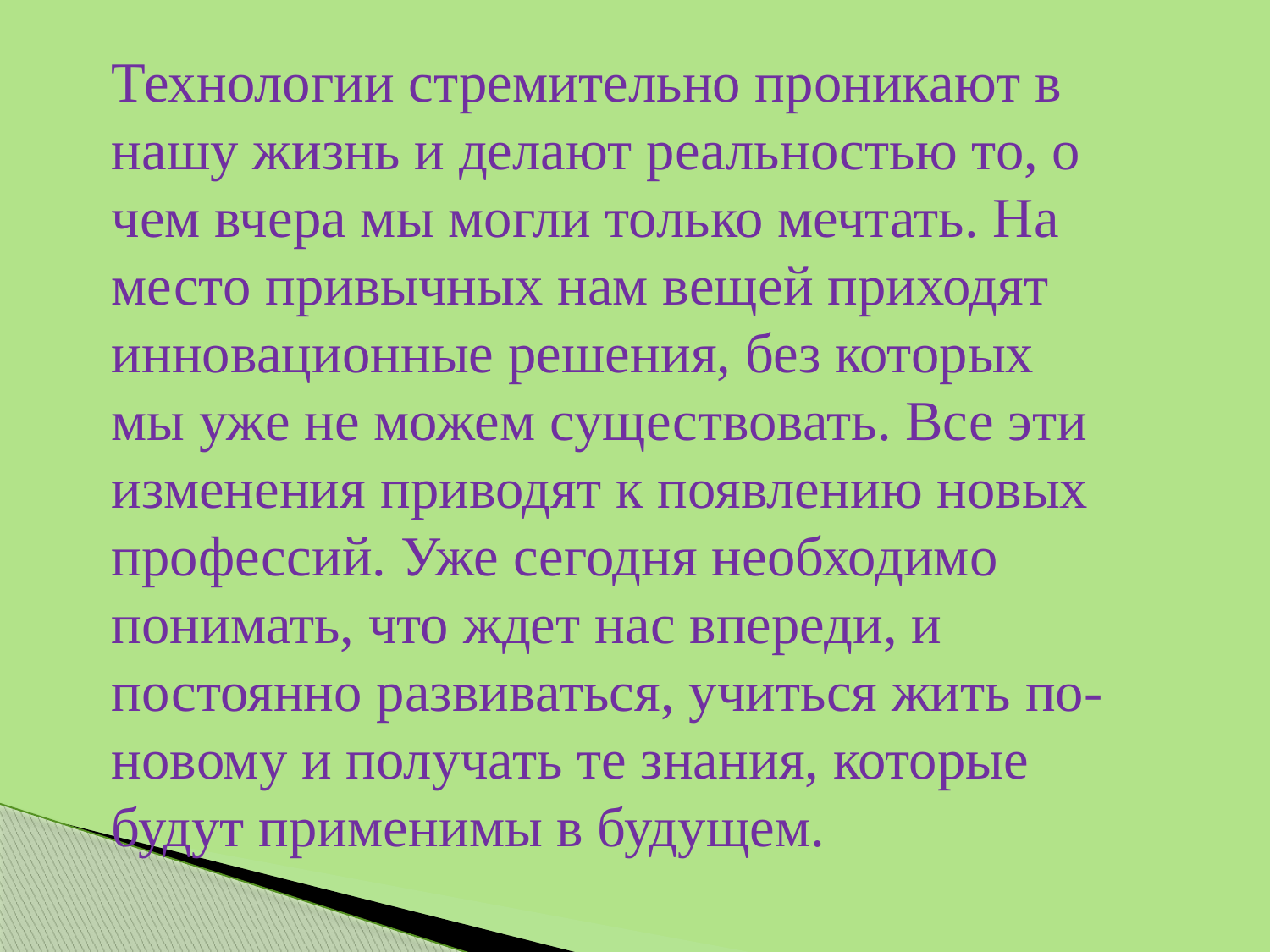

Технологии стремительно проникают в нашу жизнь и делают реальностью то, о чем вчера мы могли только мечтать. На место привычных нам вещей приходят инновационные решения, без которых
мы уже не можем существовать. Все эти изменения приводят к появлению новых профессий. Уже сегодня необходимо понимать, что ждет нас впереди, и постоянно развиваться, учиться жить по-новому и получать те знания, которые будут применимы в будущем.
#